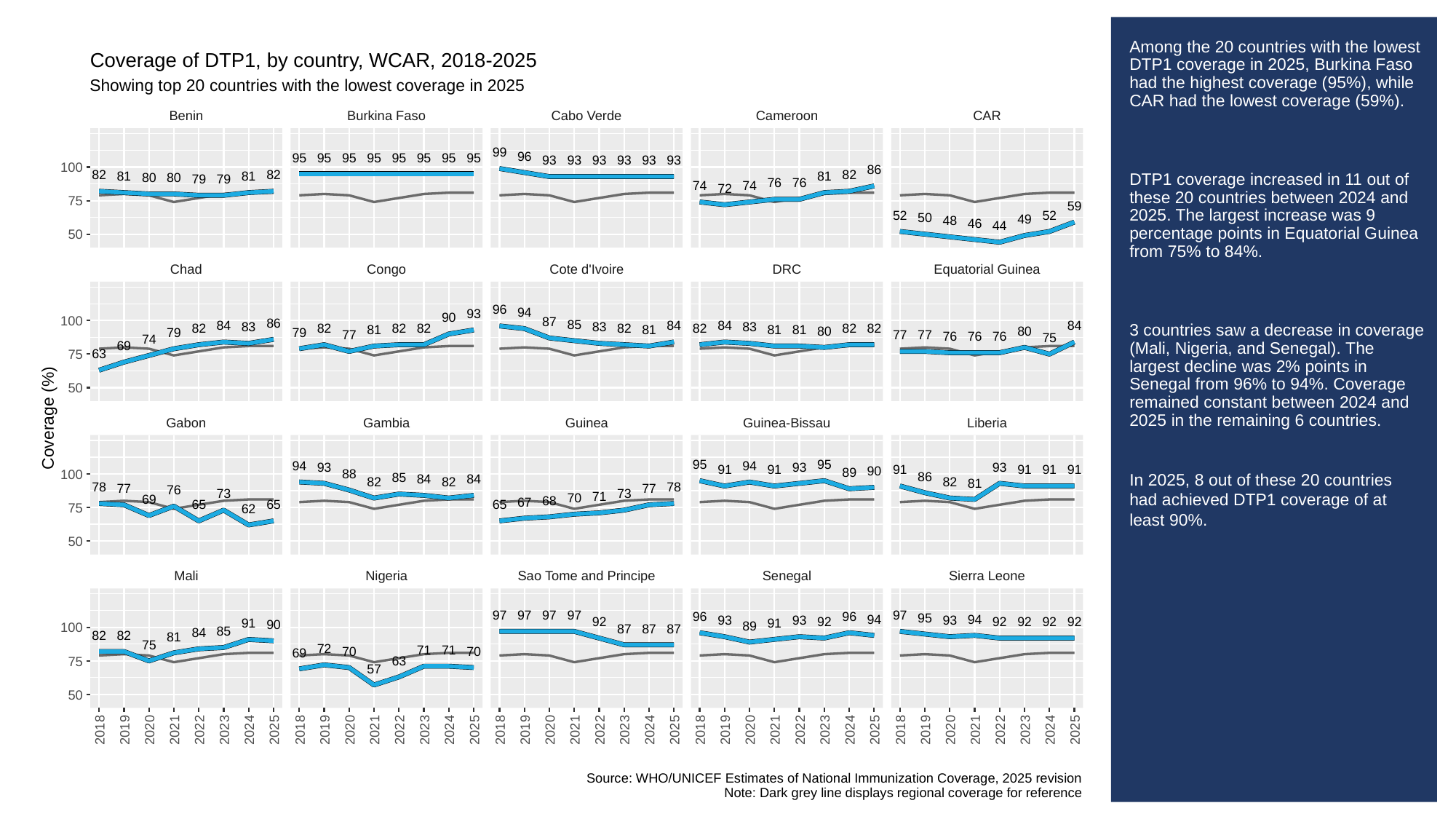

# Among the 20 countries with the lowest DTP1 coverage in 2025, Burkina Faso had the highest coverage (95%), while CAR had the lowest coverage (59%).

DTP1 coverage increased in 11 out of these 20 countries between 2024 and 2025. The largest increase was 9 percentage points in Equatorial Guinea from 75% to 84%.

3 countries saw a decrease in coverage (Mali, Nigeria, and Senegal). The largest decline was 2% points in Senegal from 96% to 94%. Coverage remained constant between 2024 and 2025 in the remaining 6 countries.

In 2025, 8 out of these 20 countries had achieved DTP1 coverage of at least 90%.

Coverage of DTP1, by country, WCAR, 2018-2025
Showing top 20 countries with the lowest coverage in 2025
Benin
Burkina Faso
Cabo Verde
Cameroon
CAR

99

96
95
95
95
95
95
95
95
95
93
93
93
93
93
93
100
86

82
82
82
81
81
81
80
80

79
79
76
76
74
74
72

75

59
52
52
50
49
48

46
44

50

Chad
Congo
Cote d'Ivoire
DRC
Equatorial Guinea

96
94
93
90
100
87
86
85

84
84
84
84
83
83
83
82
82
82
82
82
82
82
82
81
81
81
81

80
80
79
79

77
77
77
76
76
76
75
74

69

63
75

50

Coverage (%)
Gabon
Gambia
Guinea
Guinea-Bissau
Liberia

95
95
94
94
93
93
93
91
91
91
91
91
91
90
89
88
100
86
85

84
84
82
82
82
81

78
78

77
77
76
73
73

71
70
69
68
67

65
65
65
75

62

50

Mali
Nigeria
Sao Tome and Principe
Senegal
Sierra Leone

97
97
97
97
97

96
96
95
94
94
93
93
93
92
92
92
92
92
92
91
91
90
89
100
87
87
87
85

84
82
82

81

75
72

71
71
70
70
69

63
75

57

50

2018
2019
2020
2021
2022
2023
2024
2025
2018
2019
2020
2021
2022
2023
2024
2025
2018
2019
2020
2021
2022
2023
2024
2025
2018
2019
2020
2021
2022
2023
2024
2025
2018
2019
2020
2021
2022
2023
2024
2025
Source: WHO/UNICEF Estimates of National Immunization Coverage, 2025 revision
Note: Dark grey line displays regional coverage for reference